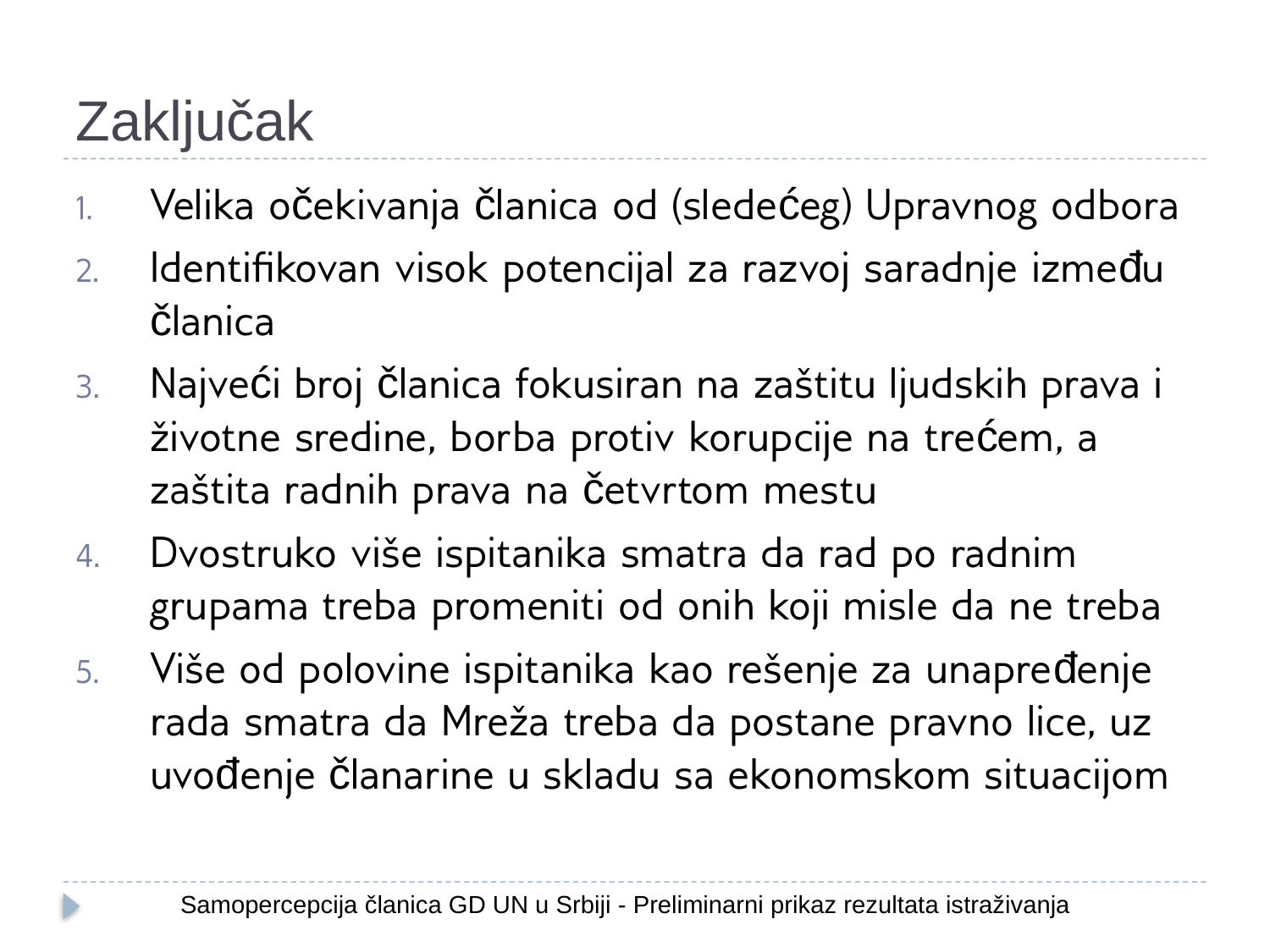

# Zaključak
Velika očekivanja članica od (sledećeg) Upravnog odbora
Identifikovan visok potencijal za razvoj saradnje između članica
Najveći broj članica fokusiran na zaštitu ljudskih prava i životne sredine, borba protiv korupcije na trećem, a zaštita radnih prava na četvrtom mestu
Dvostruko više ispitanika smatra da rad po radnim grupama treba promeniti od onih koji misle da ne treba
Više od polovine ispitanika kao rešenje za unapređenje rada smatra da Mreža treba da postane pravno lice, uz uvođenje članarine u skladu sa ekonomskom situacijom

Samopercepcija članica GD UN u Srbiji - Preliminarni prikaz rezultata istraživanja